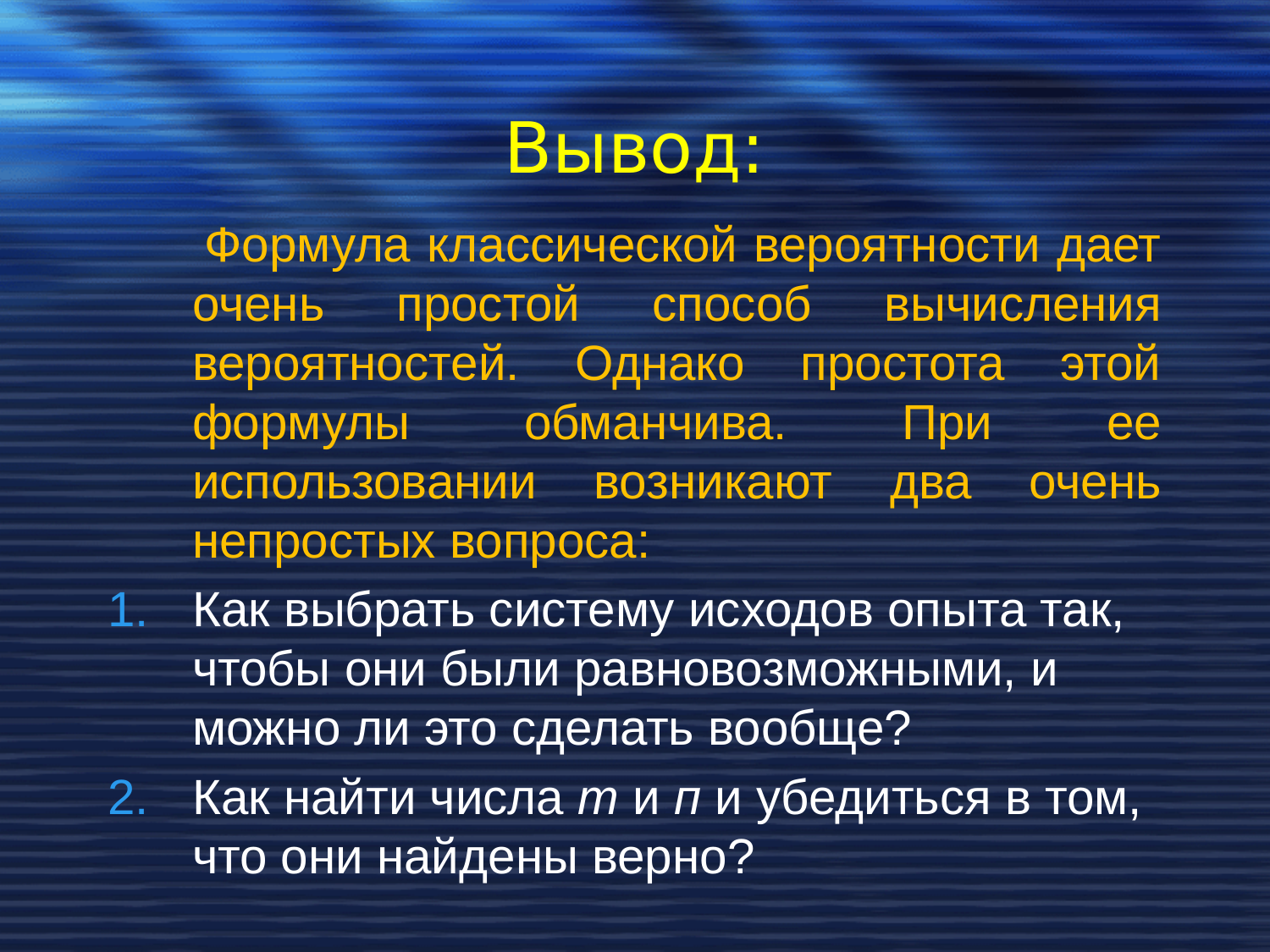

Вывод:
      Формула классической вероятности дает очень простой способ вычисления вероятностей. Однако простота этой формулы обманчива. При ее использовании возникают два очень непростых вопроса:
Как выбрать систему исходов опыта так, чтобы они были равновозможными, и можно ли это сделать вообще?
Как найти числа т и п и убедиться в том, что они найдены верно?